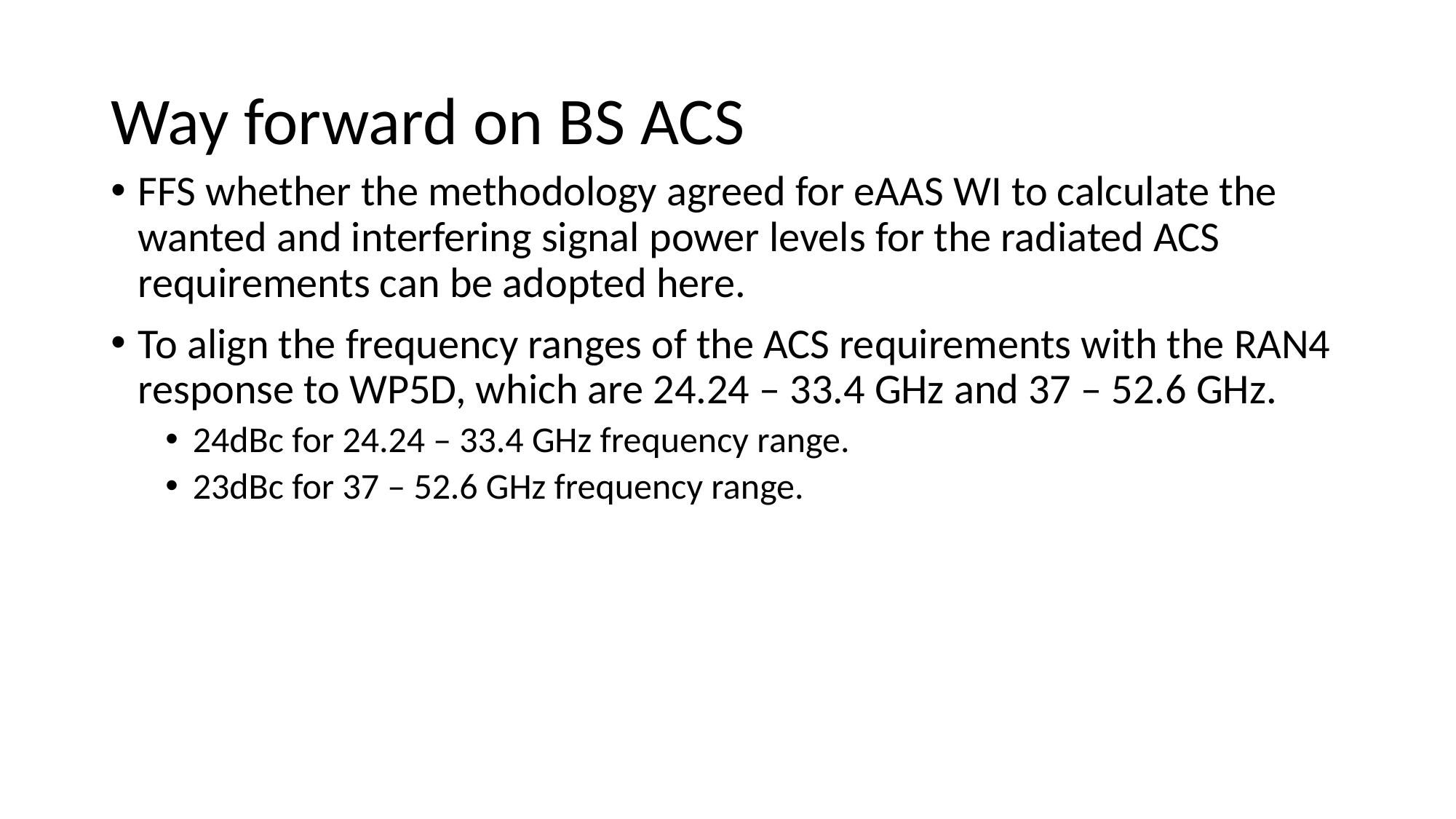

# Way forward on BS ACS
FFS whether the methodology agreed for eAAS WI to calculate the wanted and interfering signal power levels for the radiated ACS requirements can be adopted here.
To align the frequency ranges of the ACS requirements with the RAN4 response to WP5D, which are 24.24 – 33.4 GHz and 37 – 52.6 GHz.
24dBc for 24.24 – 33.4 GHz frequency range.
23dBc for 37 – 52.6 GHz frequency range.